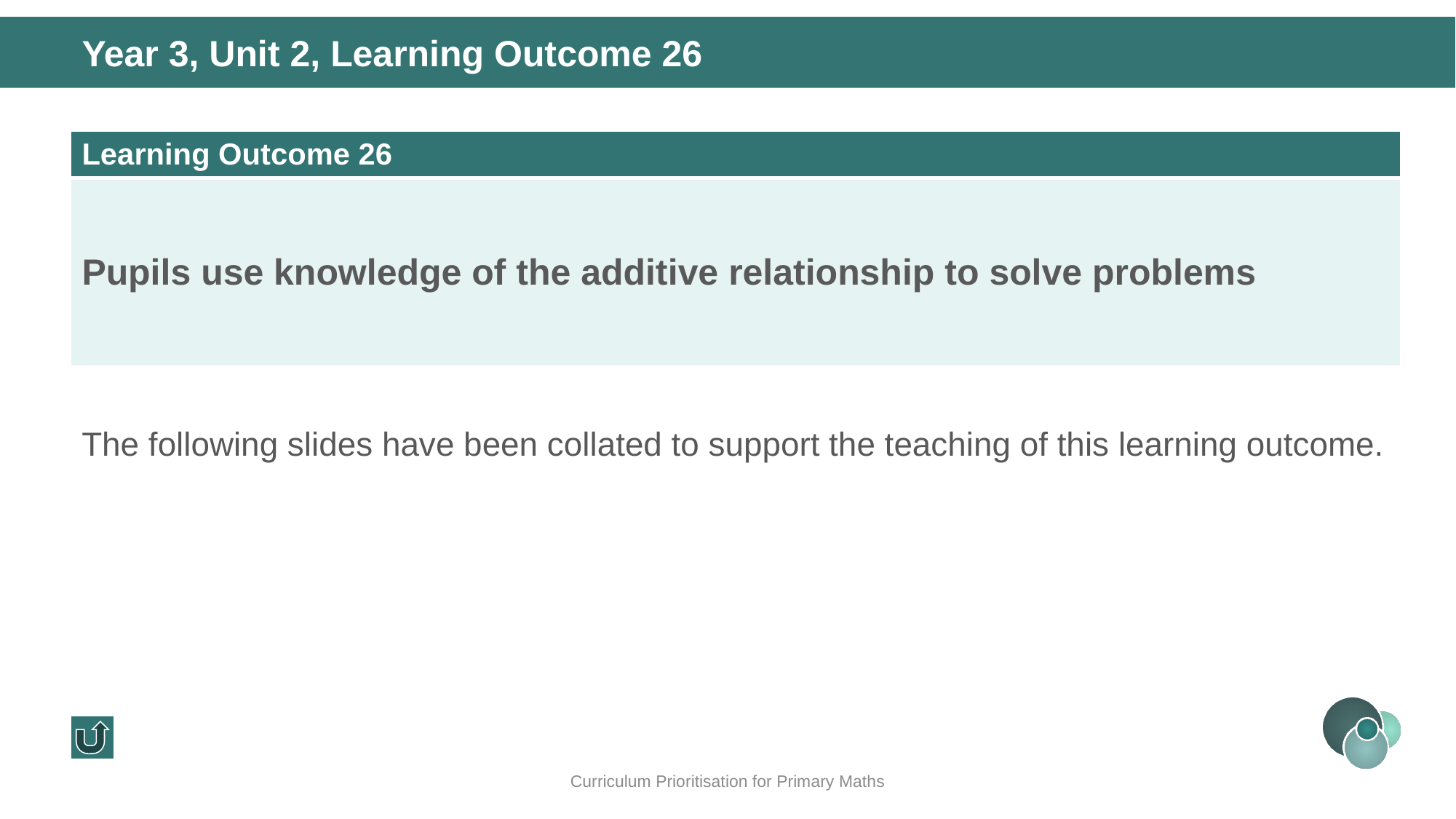

Year 3, Unit 2, Learning Outcome 26
| Learning Outcome 26 |
| --- |
| Pupils use knowledge of the additive relationship to solve problems |
The following slides have been collated to support the teaching of this learning outcome.

Curriculum Prioritisation for Primary Maths